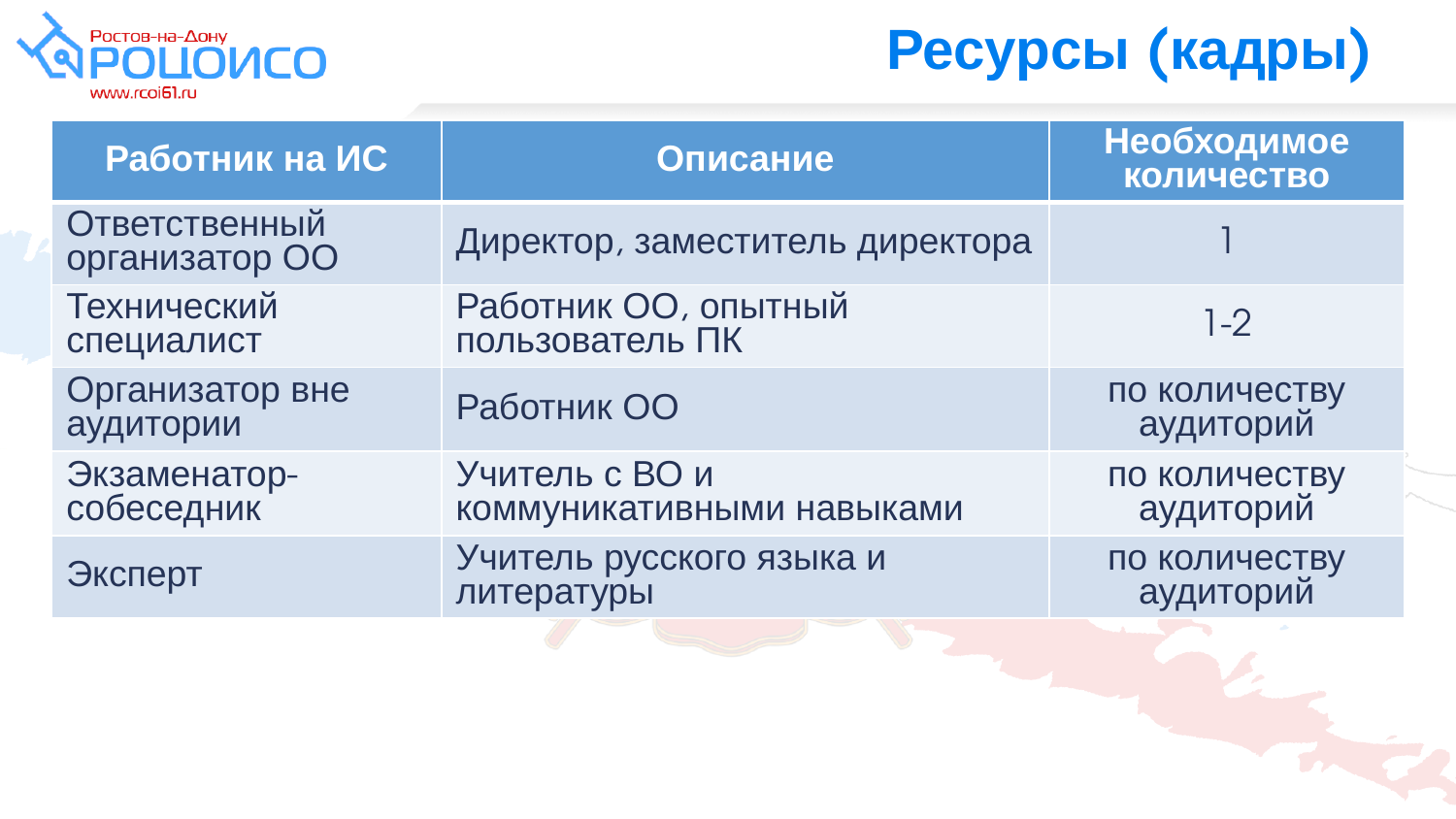

# Ресурсы (кадры)
| Работник на ИС | Описание | Необходимое количество |
| --- | --- | --- |
| Ответственный организатор ОО | Директор, заместитель директора | 1 |
| Технический специалист | Работник ОО, опытный пользователь ПК | 1-2 |
| Организатор вне аудитории | Работник ОО | по количеству аудиторий |
| Экзаменатор-собеседник | Учитель с ВО и коммуникативными навыками | по количеству аудиторий |
| Эксперт | Учитель русского языка и литературы | по количеству аудиторий |